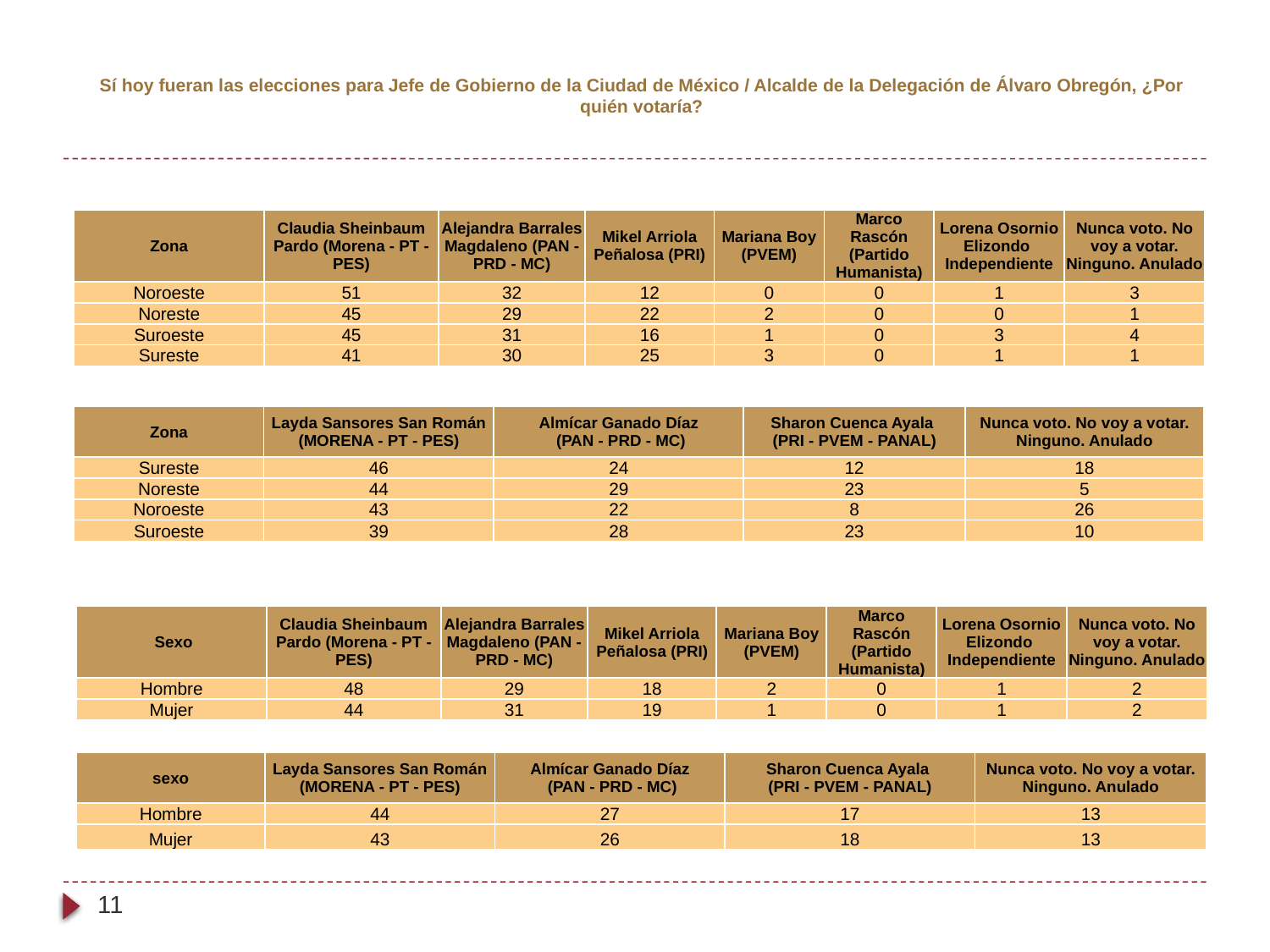

# Sí hoy fueran las elecciones para Jefe de Gobierno de la Ciudad de México / Alcalde de la Delegación de Álvaro Obregón, ¿Por quién votaría?
| Zona | Claudia Sheinbaum Pardo (Morena - PT - PES) | Alejandra Barrales Magdaleno (PAN - PRD - MC) | Mikel Arriola Peñalosa (PRI) | Mariana Boy (PVEM) | Marco Rascón (Partido Humanista) | Lorena Osornio Elizondo Independiente | Nunca voto. No voy a votar. Ninguno. Anulado |
| --- | --- | --- | --- | --- | --- | --- | --- |
| Noroeste | 51 | 32 | 12 | 0 | 0 | 1 | 3 |
| Noreste | 45 | 29 | 22 | 2 | 0 | 0 | 1 |
| Suroeste | 45 | 31 | 16 | 1 | 0 | 3 | 4 |
| Sureste | 41 | 30 | 25 | 3 | 0 | 1 | 1 |
| Zona | Layda Sansores San Román (MORENA - PT - PES) | Almícar Ganado Díaz (PAN - PRD - MC) | Sharon Cuenca Ayala (PRI - PVEM - PANAL) | Nunca voto. No voy a votar. Ninguno. Anulado |
| --- | --- | --- | --- | --- |
| Sureste | 46 | 24 | 12 | 18 |
| Noreste | 44 | 29 | 23 | 5 |
| Noroeste | 43 | 22 | 8 | 26 |
| Suroeste | 39 | 28 | 23 | 10 |
| Sexo | Claudia Sheinbaum Pardo (Morena - PT - PES) | Alejandra Barrales Magdaleno (PAN - PRD - MC) | Mikel Arriola Peñalosa (PRI) | Mariana Boy (PVEM) | Marco Rascón (Partido Humanista) | Lorena Osornio Elizondo Independiente | Nunca voto. No voy a votar. Ninguno. Anulado |
| --- | --- | --- | --- | --- | --- | --- | --- |
| Hombre | 48 | 29 | 18 | 2 | 0 | 1 | 2 |
| Mujer | 44 | 31 | 19 | 1 | 0 | 1 | 2 |
| sexo | Layda Sansores San Román (MORENA - PT - PES) | Almícar Ganado Díaz (PAN - PRD - MC) | Sharon Cuenca Ayala (PRI - PVEM - PANAL) | Nunca voto. No voy a votar. Ninguno. Anulado |
| --- | --- | --- | --- | --- |
| Hombre | 44 | 27 | 17 | 13 |
| Mujer | 43 | 26 | 18 | 13 |
11